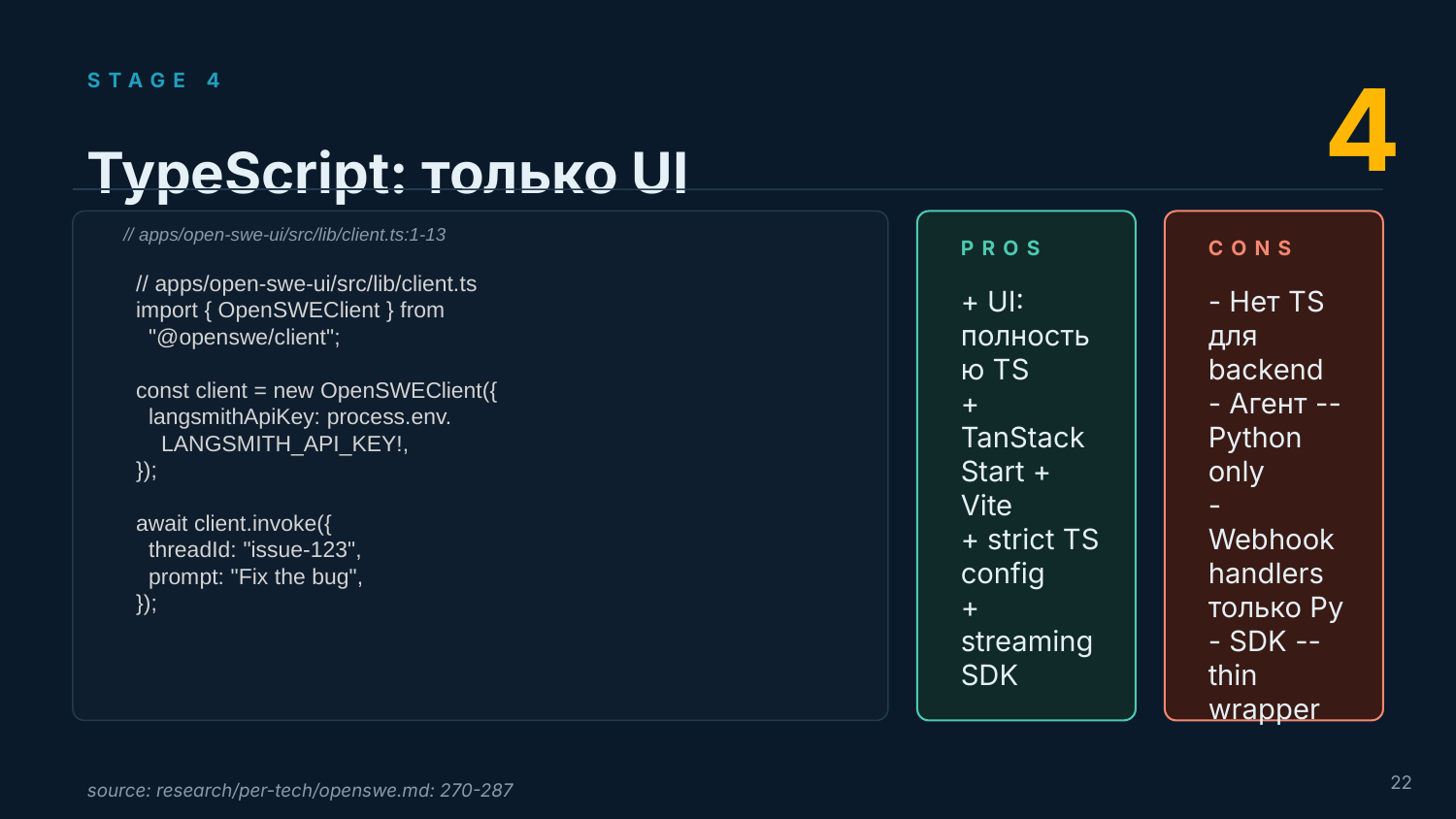

4
STAGE 4
TypeScript: только UI

// apps/open-swe-ui/src/lib/client.ts:1-13
PROS
CONS
  // apps/open-swe-ui/src/lib/client.ts
  import { OpenSWEClient } from
    "@openswe/client";

  const client = new OpenSWEClient({
    langsmithApiKey: process.env.
      LANGSMITH_API_KEY!,
  });

  await client.invoke({
    threadId: "issue-123",
    prompt: "Fix the bug",
  });

+ UI: полностью TS
+ TanStack Start + Vite
+ strict TS config
+ streaming SDK

- Нет TS для backend
- Агент -- Python only
- Webhook handlers только Py
- SDK -- thin wrapper

22
source: research/per-tech/openswe.md: 270-287